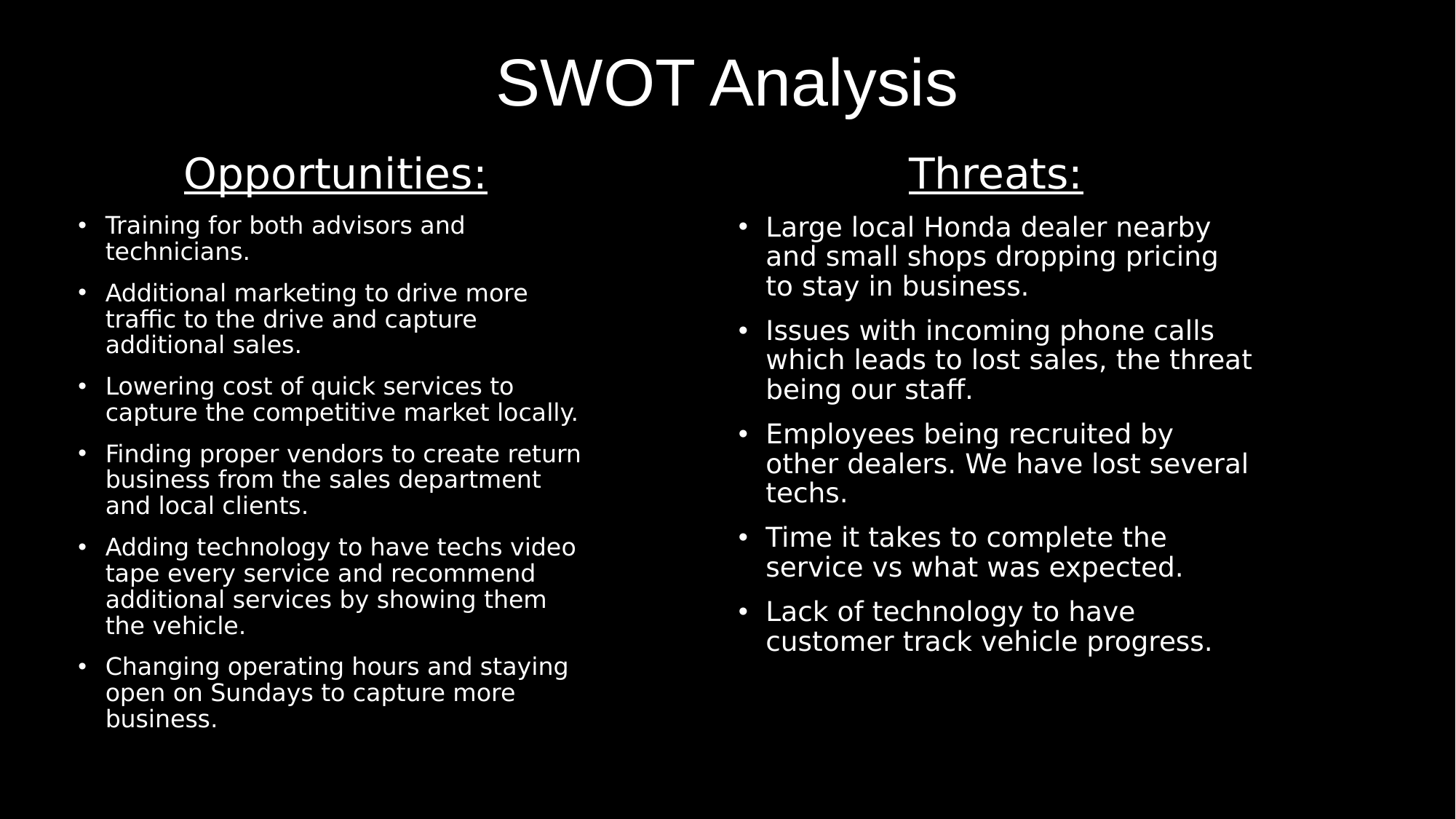

# SWOT Analysis
Opportunities:
Training for both advisors and technicians.
Additional marketing to drive more traffic to the drive and capture additional sales.
Lowering cost of quick services to capture the competitive market locally.
Finding proper vendors to create return business from the sales department and local clients.
Adding technology to have techs video tape every service and recommend additional services by showing them the vehicle.
Changing operating hours and staying open on Sundays to capture more business.
Threats:
Large local Honda dealer nearby and small shops dropping pricing to stay in business.
Issues with incoming phone calls which leads to lost sales, the threat being our staff.
Employees being recruited by other dealers. We have lost several techs.
Time it takes to complete the service vs what was expected.
Lack of technology to have customer track vehicle progress.